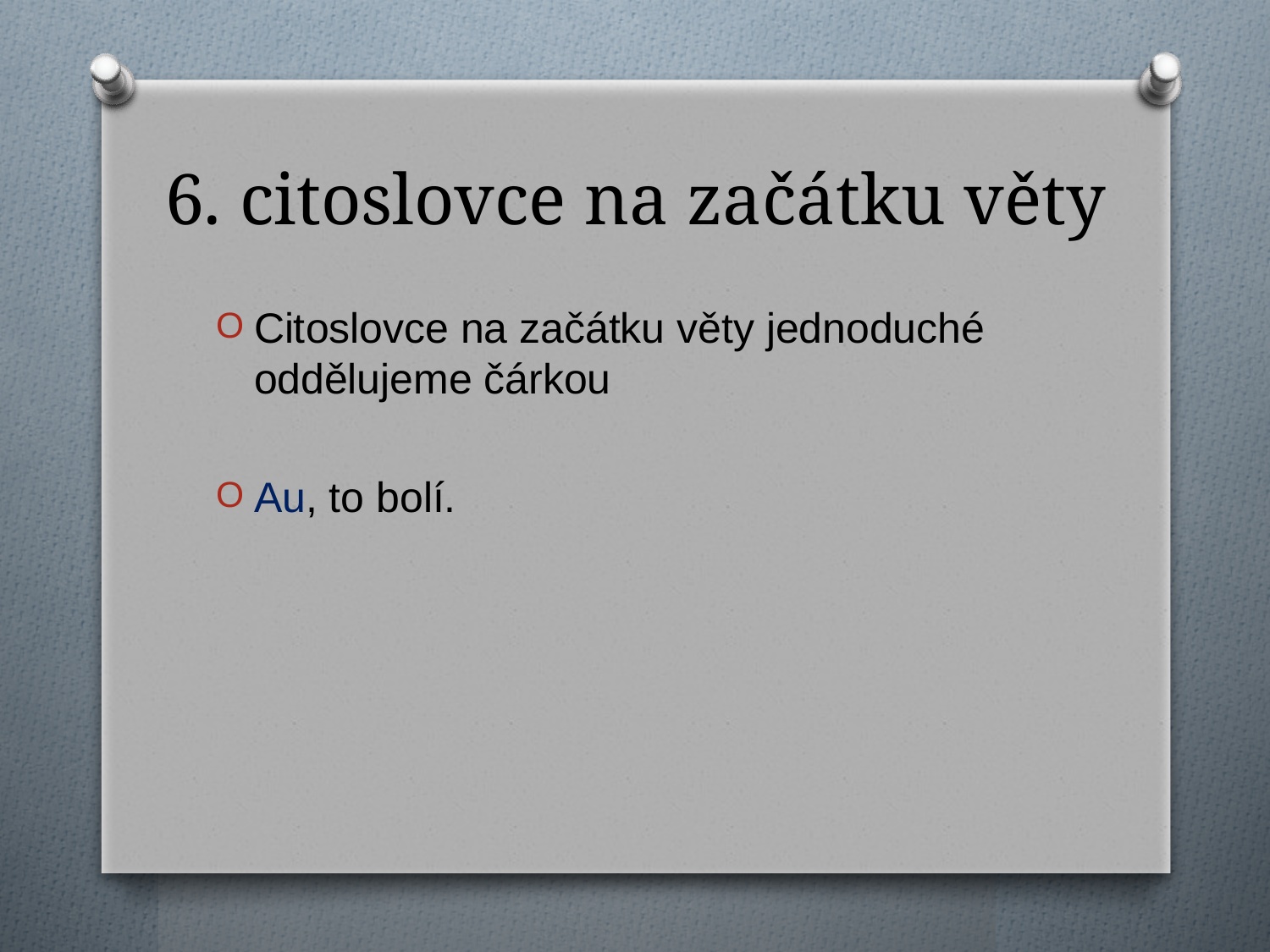

# 6. citoslovce na začátku věty
Citoslovce na začátku věty jednoduché oddělujeme čárkou

Au, to bolí.